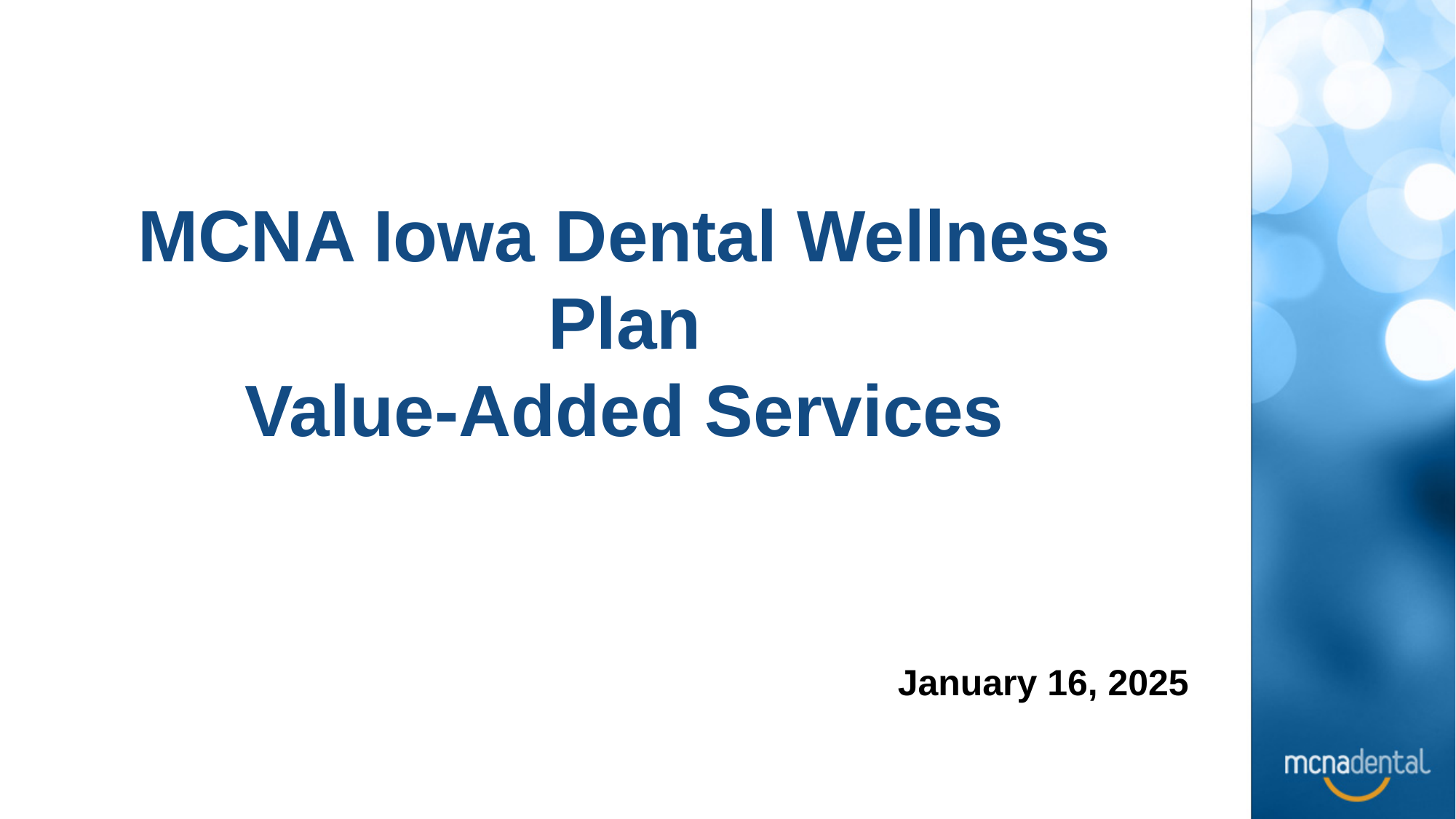

# MCNA Iowa Dental Wellness Plan Value-Added Services

January 16, 2025